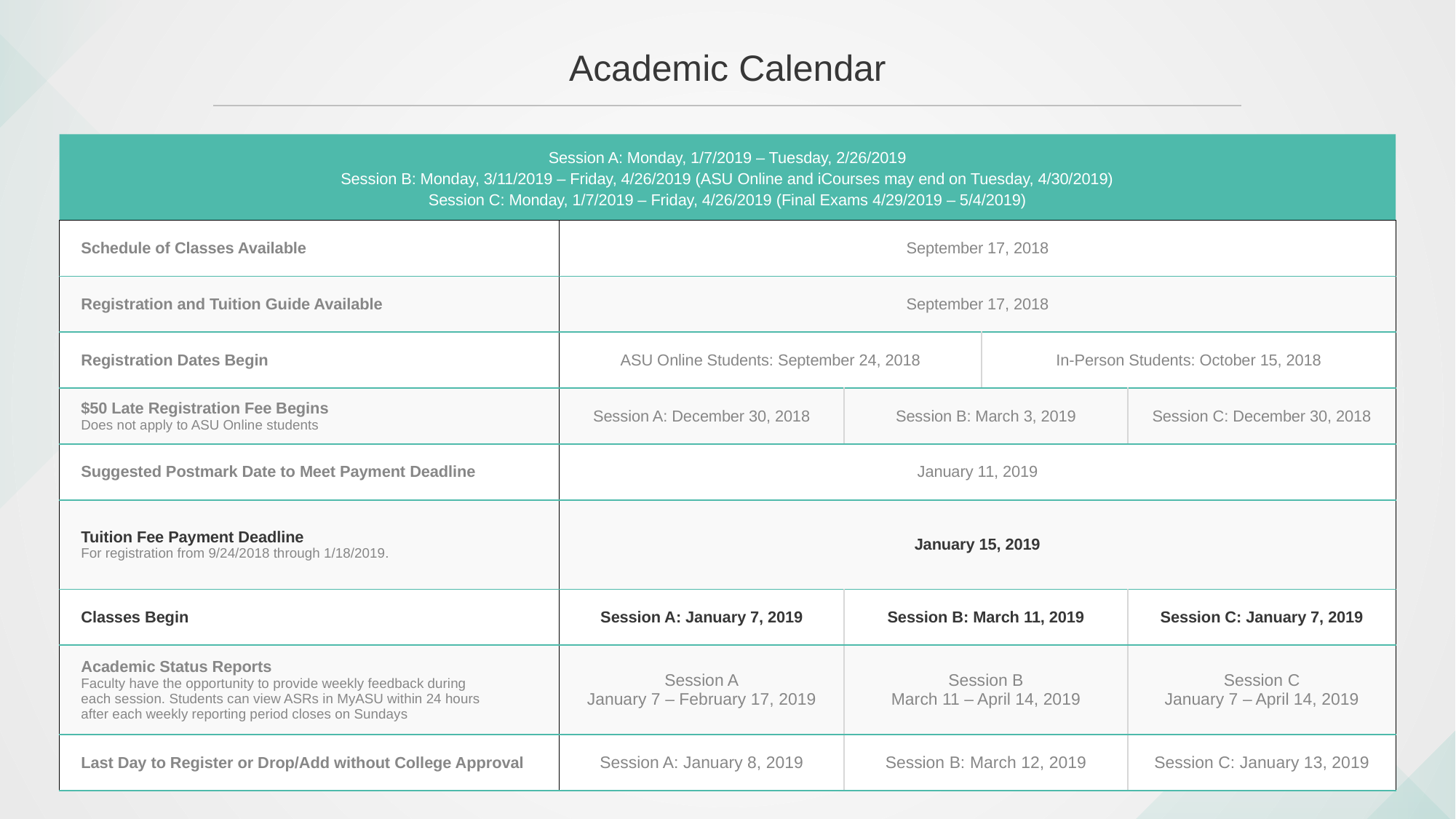

# Academic Calendar
Session A: Monday, 1/7/2019 – Tuesday, 2/26/2019
Session B: Monday, 3/11/2019 – Friday, 4/26/2019 (ASU Online and iCourses may end on Tuesday, 4/30/2019)
Session C: Monday, 1/7/2019 – Friday, 4/26/2019 (Final Exams 4/29/2019 – 5/4/2019)
| Schedule of Classes Available | September 17, 2018 |  |  |  |
| --- | --- | --- | --- | --- |
| Registration and Tuition Guide Available | September 17, 2018 |  |  |  |
| Registration Dates Begin | ASU Online Students: September 24, 2018 |  | In-Person Students: October 15, 2018 |  |
| $50 Late Registration Fee Begins Does not apply to ASU Online students | Session A: December 30, 2018 | Session B: March 3, 2019 |  | Session C: December 30, 2018 |
| Suggested Postmark Date to Meet Payment Deadline | January 11, 2019 |  |  |  |
| Tuition Fee Payment Deadline For registration from 9/24/2018 through 1/18/2019. | January 15, 2019 |  |  |  |
| Classes Begin | Session A: January 7, 2019 | Session B: March 11, 2019 |  | Session C: January 7, 2019 |
| Academic Status Reports Faculty have the opportunity to provide weekly feedback during each session. Students can view ASRs in MyASU within 24 hours after each weekly reporting period closes on Sundays | Session A January 7 – February 17, 2019 | Session B March 11 – April 14, 2019 |  | Session C January 7 – April 14, 2019 |
| Last Day to Register or Drop/Add without College Approval | Session A: January 8, 2019 | Session B: March 12, 2019 |  | Session C: January 13, 2019 |